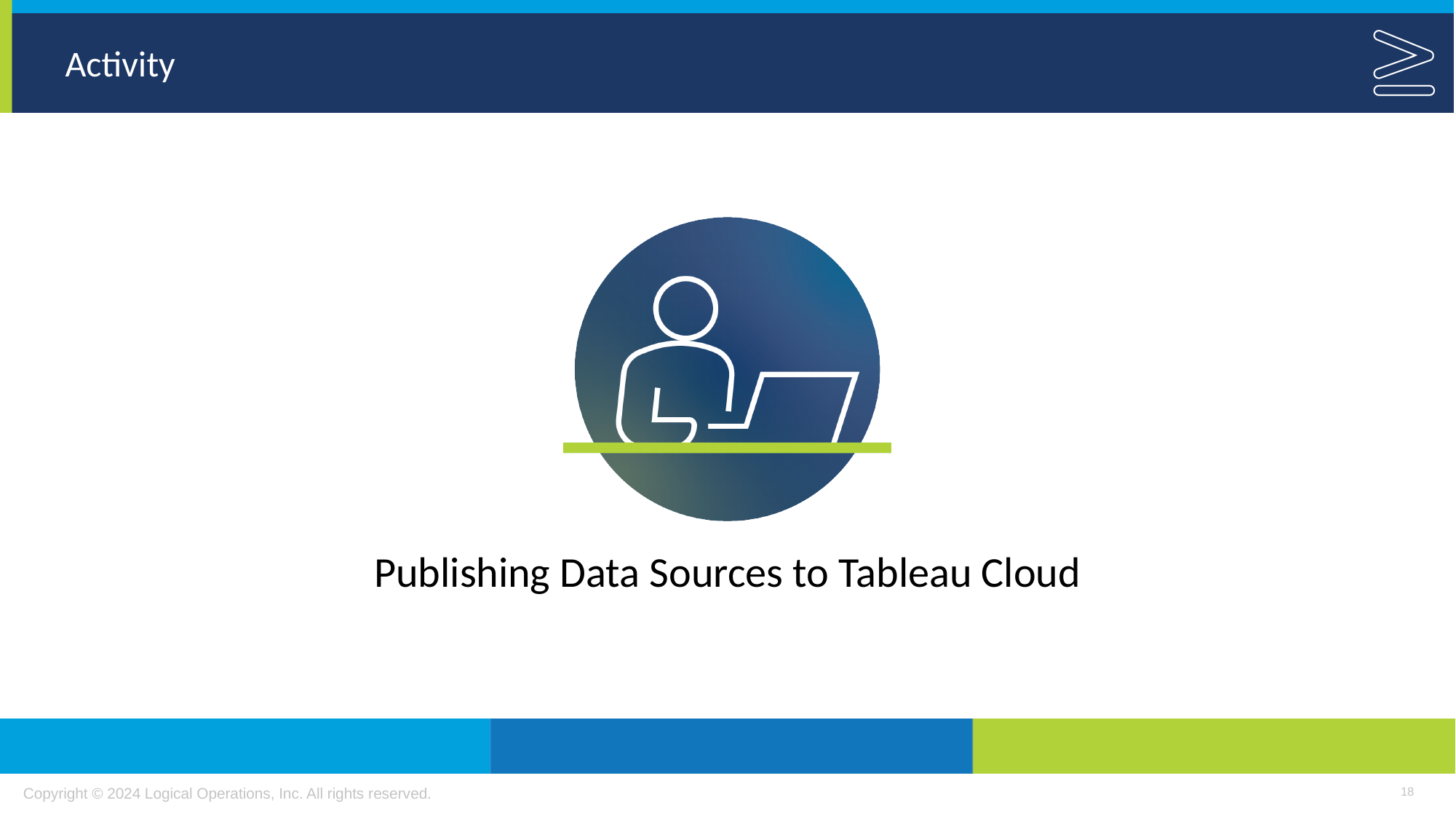

Publishing Data Sources to Tableau Cloud
18